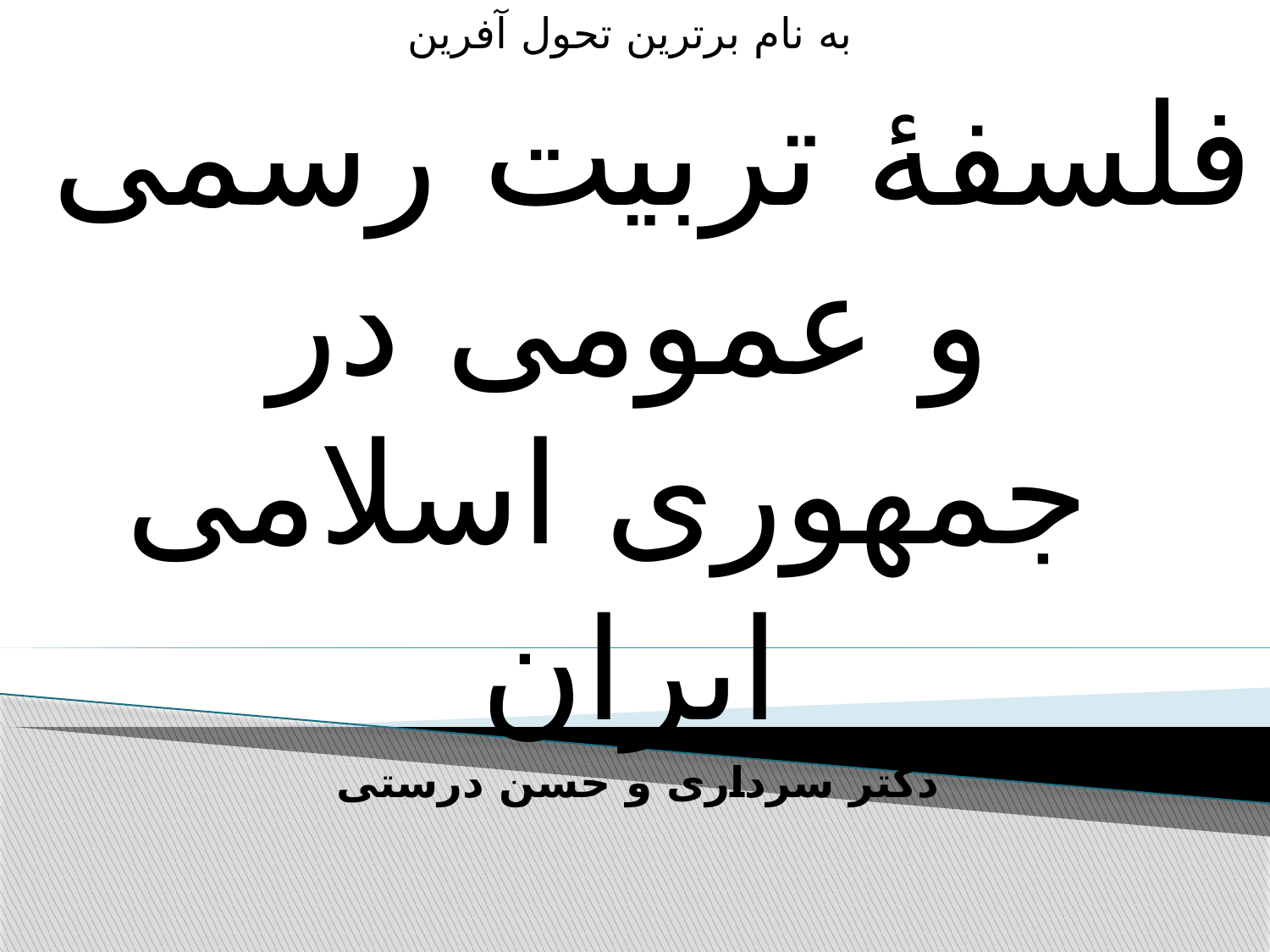

به نام برترین تحول آفرین
 فلسفۀ تربیت رسمی و عمومی در جمهوری اسلامی
ایران
 دکتر سرداری و حسن درستی